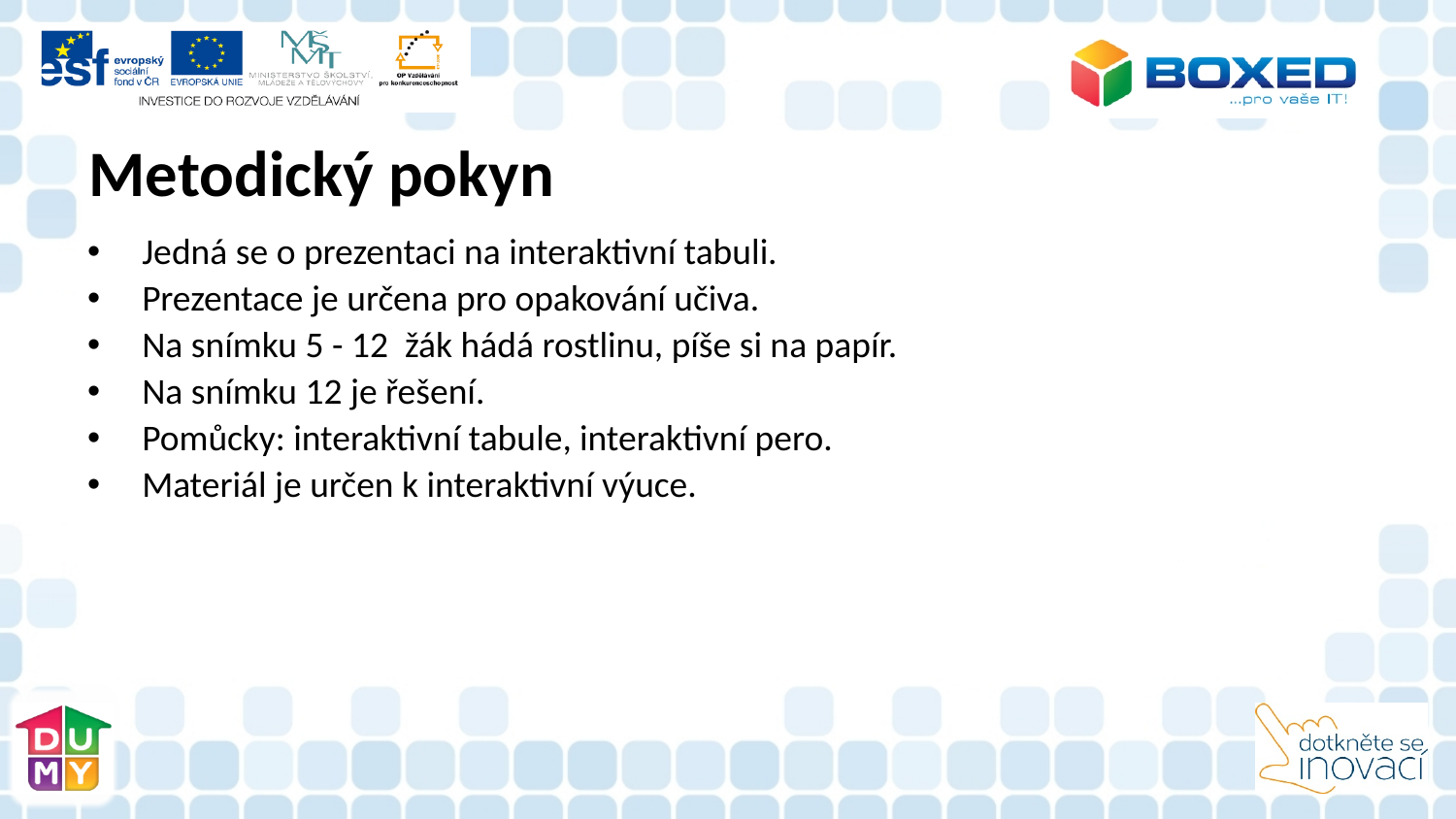

# Metodický pokyn
Jedná se o prezentaci na interaktivní tabuli.
Prezentace je určena pro opakování učiva.
Na snímku 5 - 12  žák hádá rostlinu, píše si na papír.
Na snímku 12 je řešení.
Pomůcky: interaktivní tabule, interaktivní pero.
Materiál je určen k interaktivní výuce.